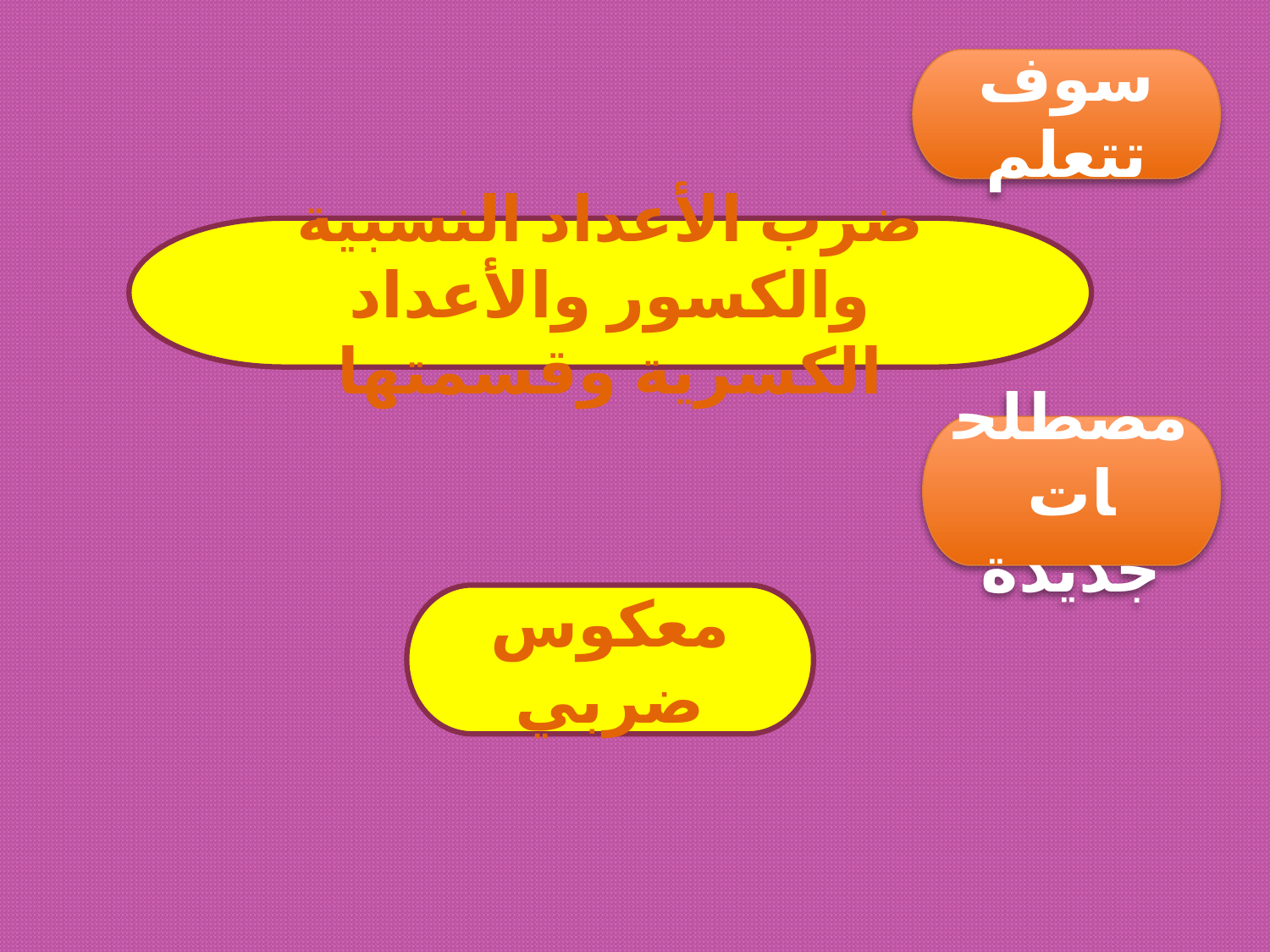

سوف تتعلم
ضرب الأعداد النسبية والكسور والأعداد
الكسرية وقسمتها
مصطلحات جديدة
معكوس ضربي